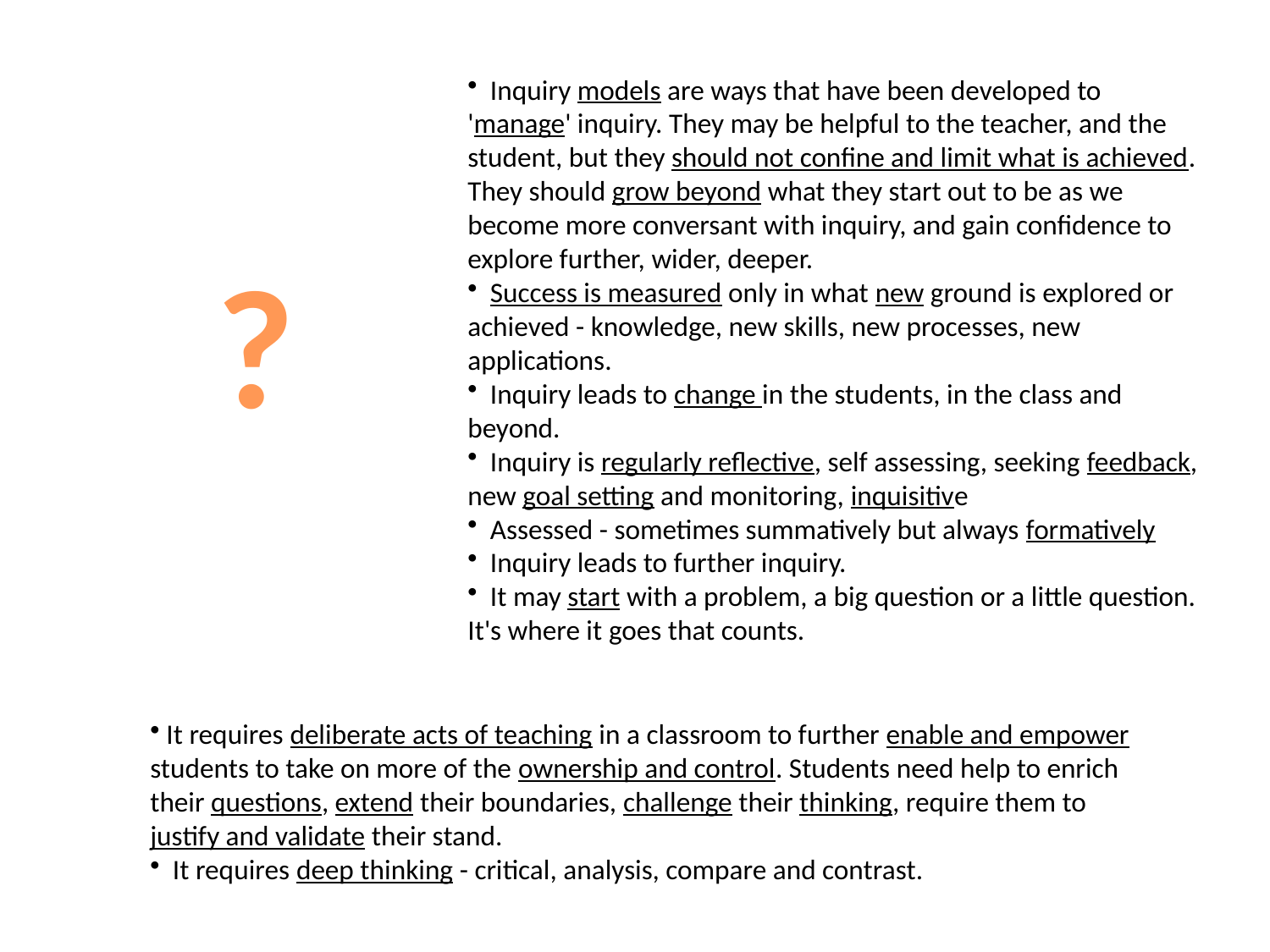

Inquiry models are ways that have been developed to 'manage' inquiry. They may be helpful to the teacher, and the student, but they should not confine and limit what is achieved. They should grow beyond what they start out to be as we become more conversant with inquiry, and gain confidence to explore further, wider, deeper.
  Success is measured only in what new ground is explored or achieved - knowledge, new skills, new processes, new applications.
  Inquiry leads to change in the students, in the class and beyond.
  Inquiry is regularly reflective, self assessing, seeking feedback, new goal setting and monitoring, inquisitive
  Assessed - sometimes summatively but always formatively
  Inquiry leads to further inquiry.
  It may start with a problem, a big question or a little question. It's where it goes that counts.
?
 It requires deliberate acts of teaching in a classroom to further enable and empower students to take on more of the ownership and control. Students need help to enrich their questions, extend their boundaries, challenge their thinking, require them to justify and validate their stand.
  It requires deep thinking - critical, analysis, compare and contrast.